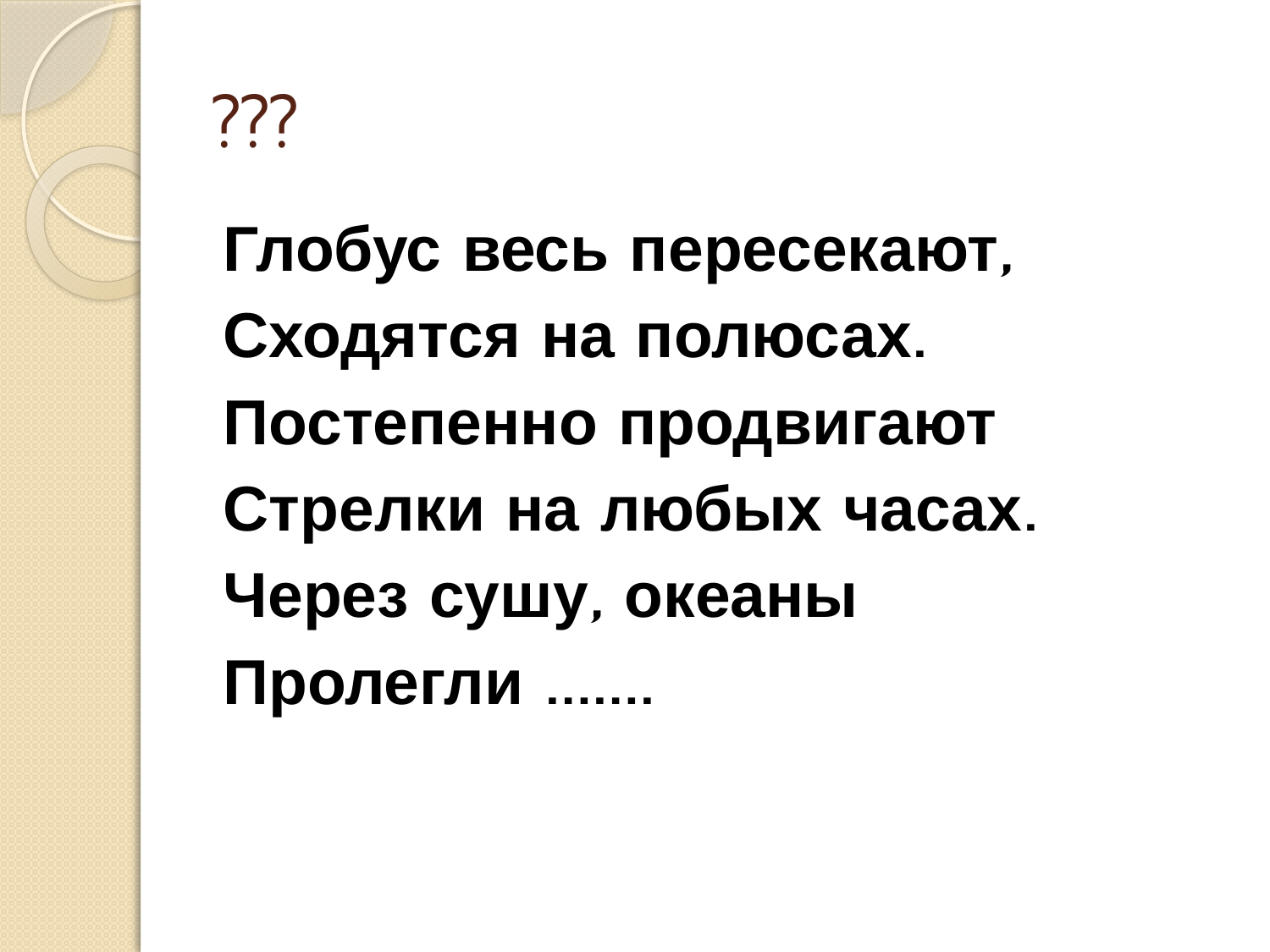

# ???
Глобус весь пересекают,
Сходятся на полюсах.
Постепенно продвигают
Стрелки на любых часах.
Через сушу, океаны
Пролегли …….